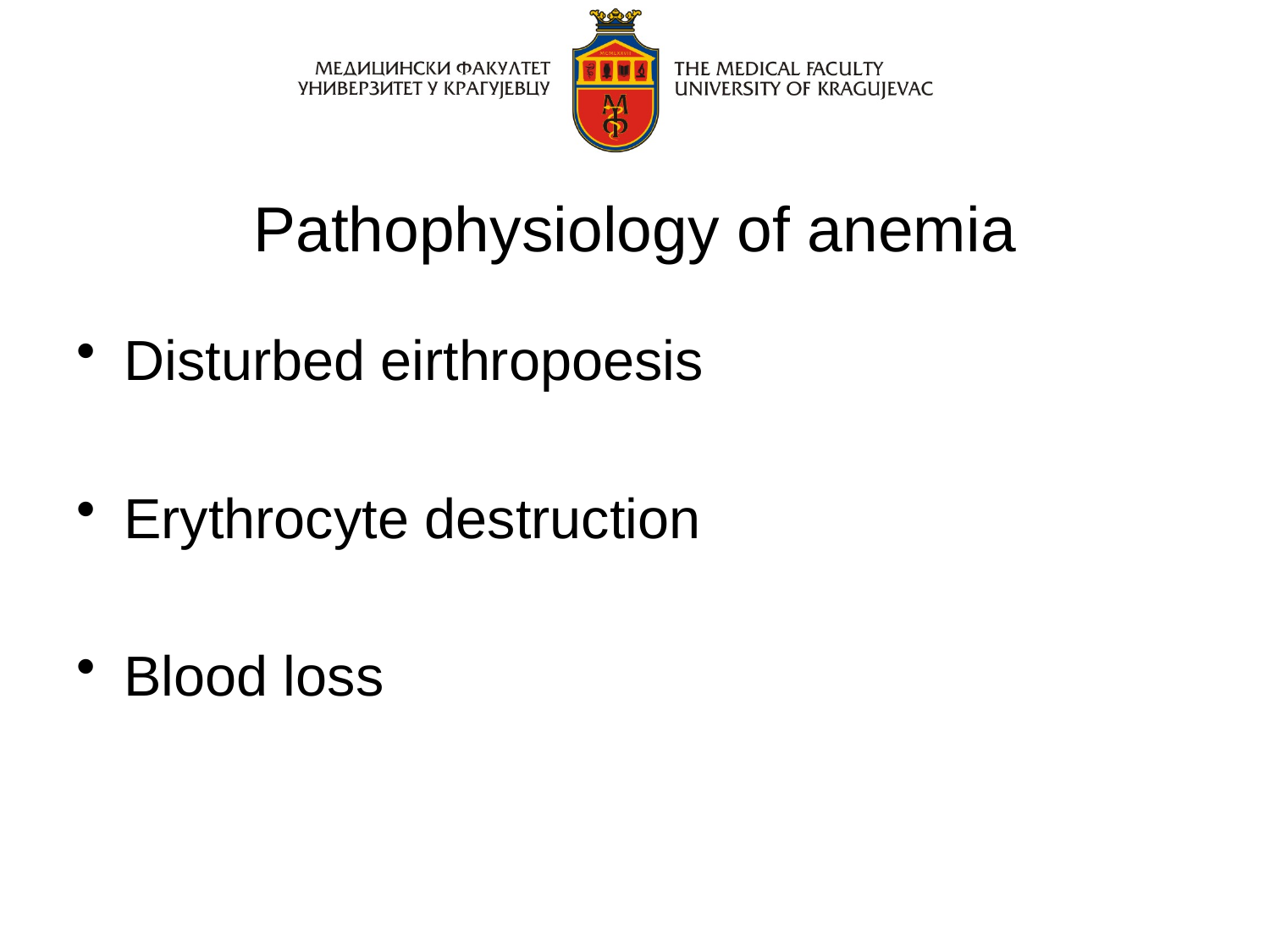

# Pathophysiology of anemia
Disturbed eirthropoesis

Erythrocyte destruction

Blood loss